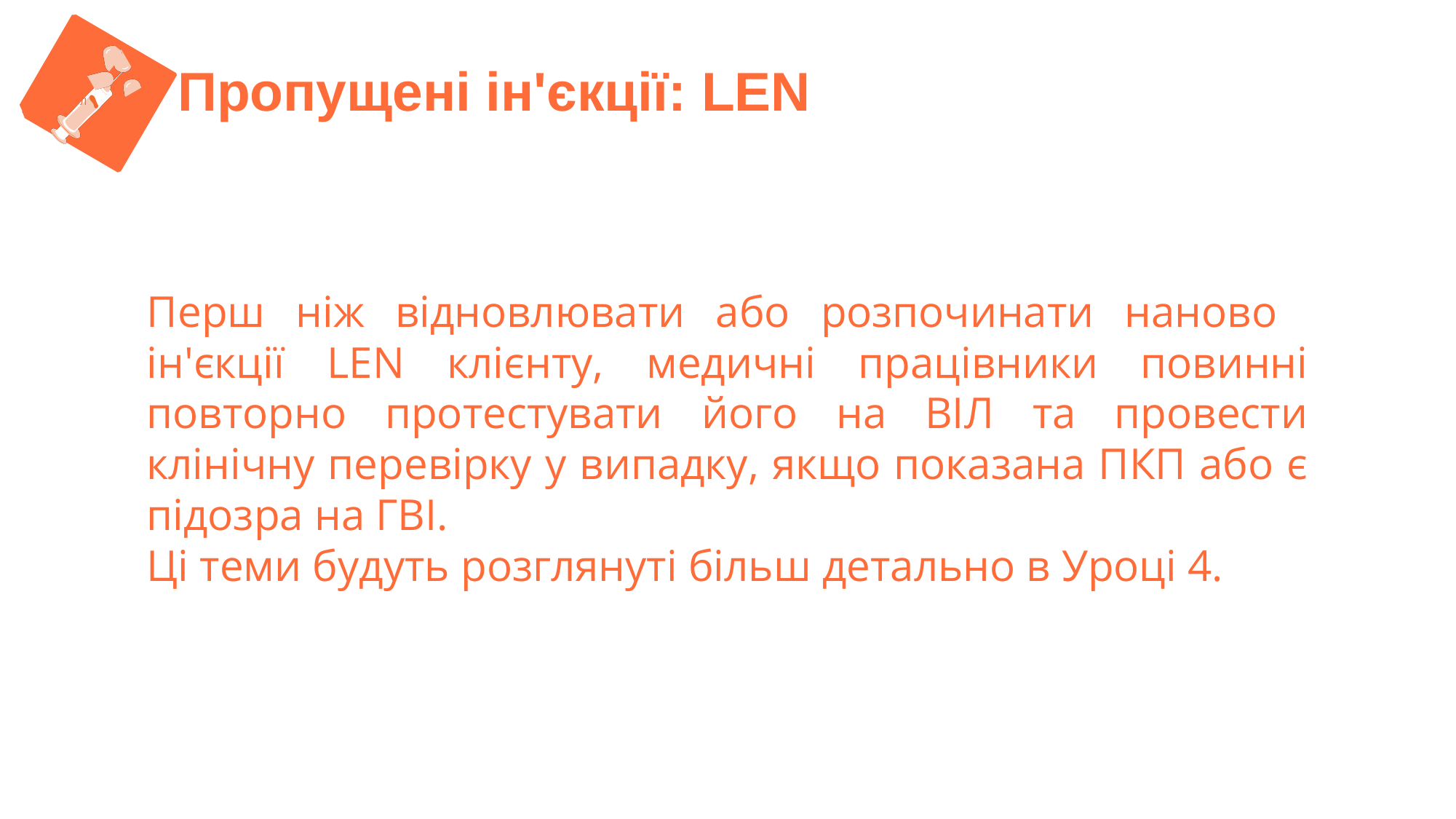

Л
Пропущені ін'єкції: LEN
Перш ніж відновлювати або розпочинати наново  ін'єкції LEN клієнту, медичні працівники повинні повторно протестувати його на ВІЛ та провести клінічну перевірку у випадку, якщо показана ПКП або є підозра на ГВІ.
Ці теми будуть розглянуті більш детально в Уроці 4.